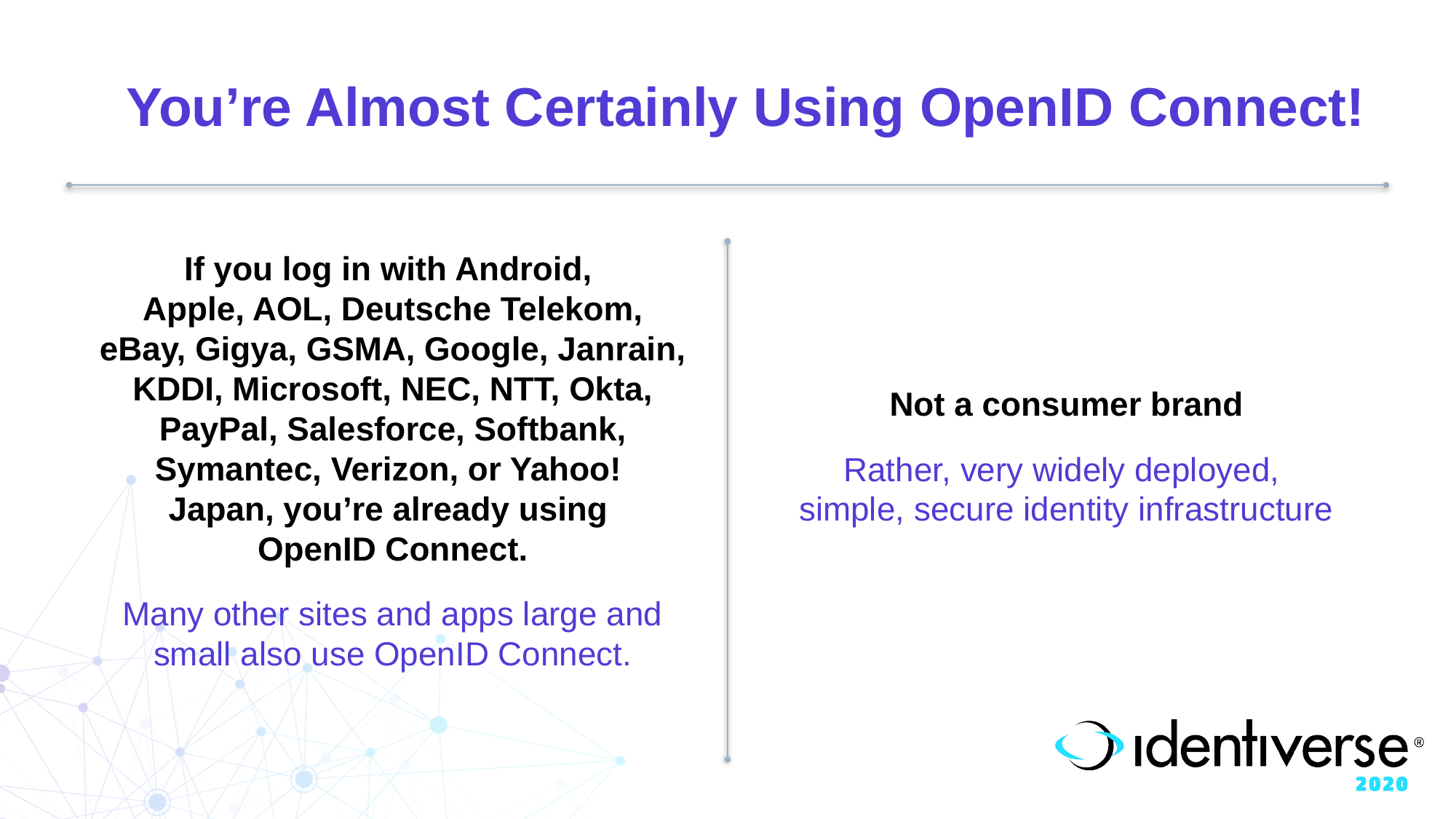

# You’re Almost Certainly Using OpenID Connect!
If you log in with Android,
Apple, AOL, Deutsche Telekom, eBay, Gigya, GSMA, Google, Janrain, KDDI, Microsoft, NEC, NTT, Okta, PayPal, Salesforce, Softbank, Symantec, Verizon, or Yahoo!
Japan, you’re already using
OpenID Connect.
Many other sites and apps large and small also use OpenID Connect.
Not a consumer brand
Rather, very widely deployed,
simple, secure identity infrastructure